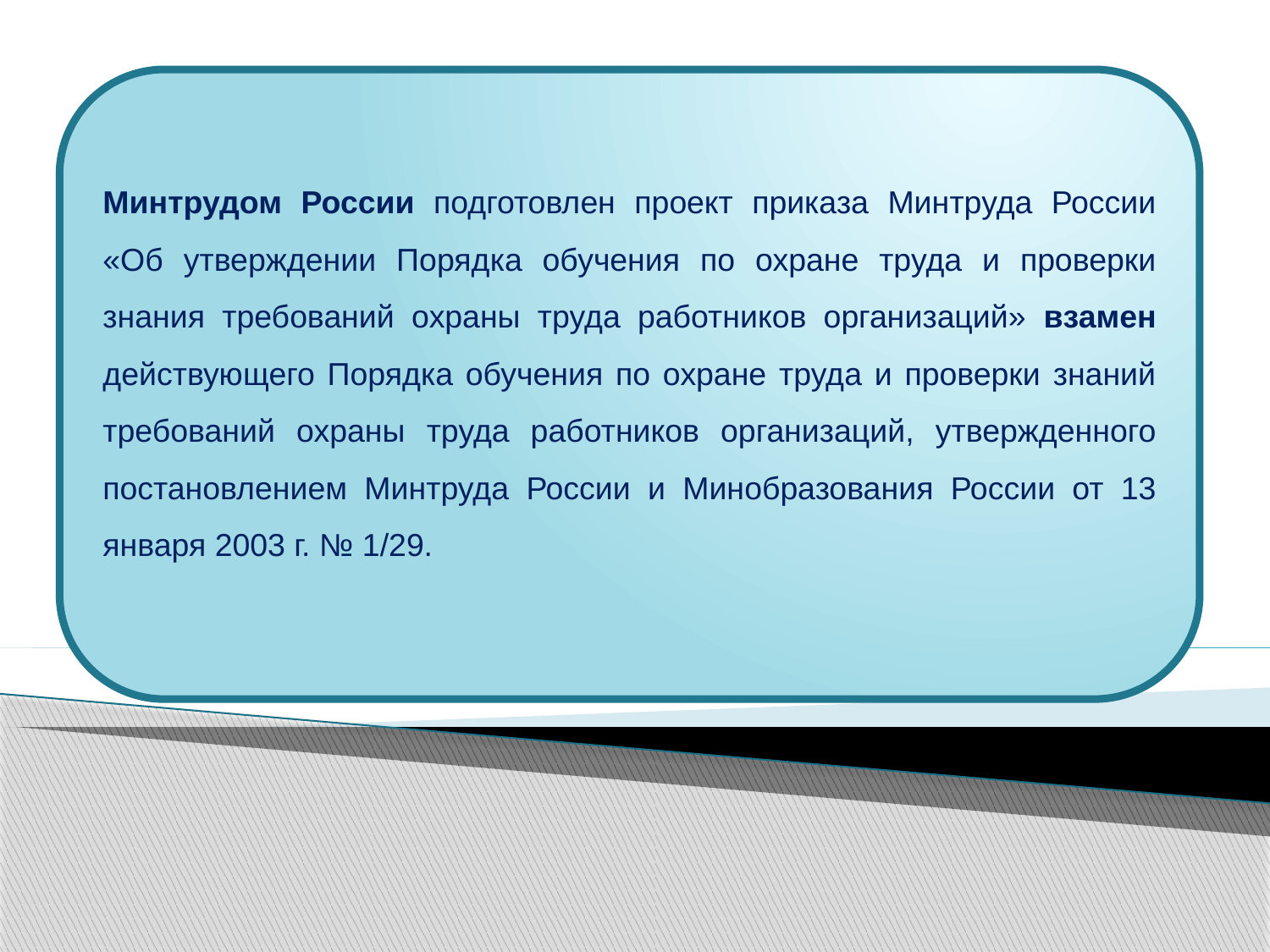

Минтрудом России подготовлен проект приказа Минтруда России «Об утверждении Порядка обучения по охране труда и проверки знания требований охраны труда работников организаций» взамен действующего Порядка обучения по охране труда и проверки знаний требований охраны труда работников организаций, утвержденного постановлением Минтруда России и Минобразования России от 13 января 2003 г. № 1/29.